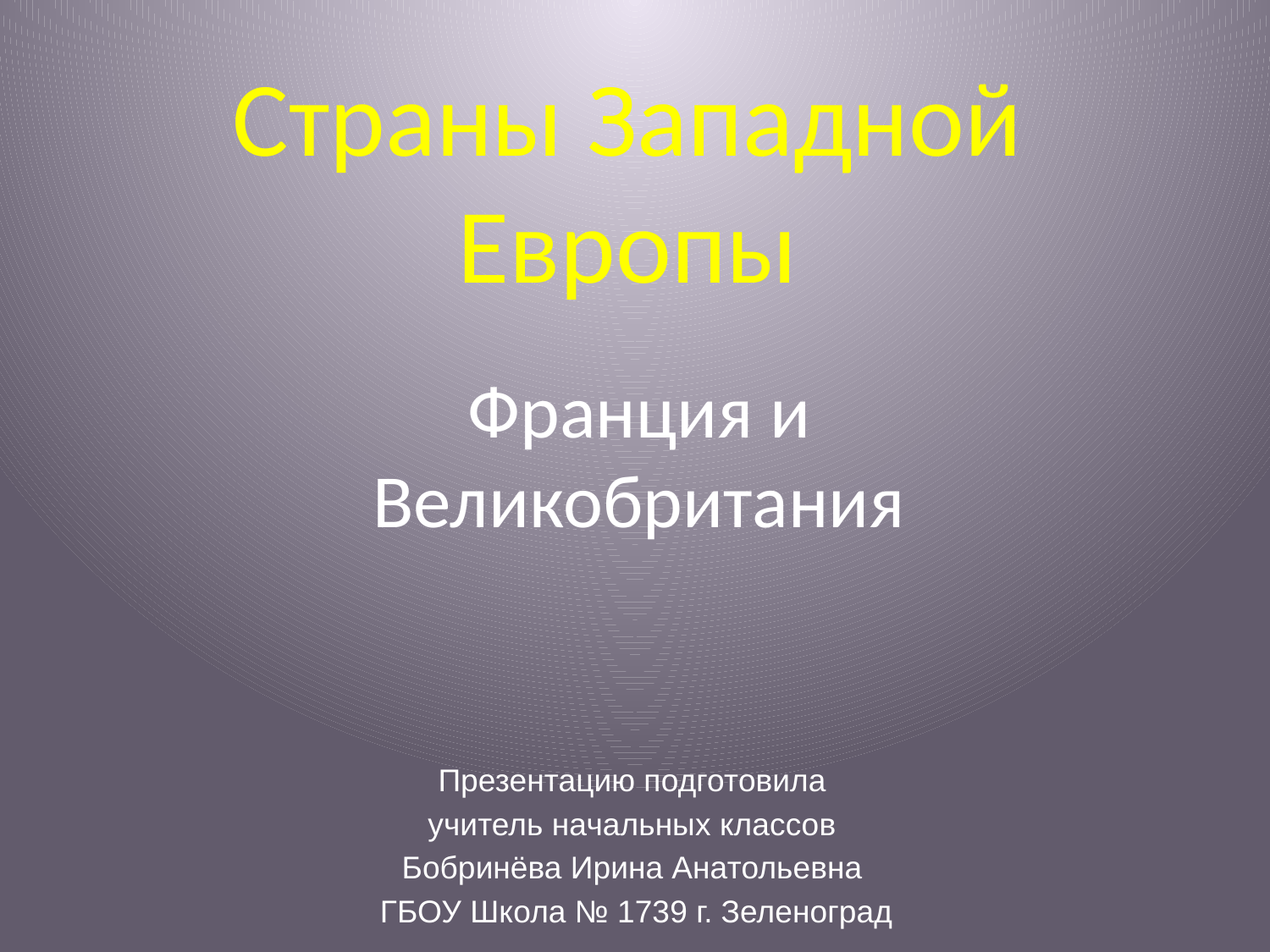

# Страны Западной Европы
Франция и Великобритания

Презентацию подготовила
учитель начальных классов
Бобринёва Ирина Анатольевна
ГБОУ Школа № 1739 г. Зеленоград